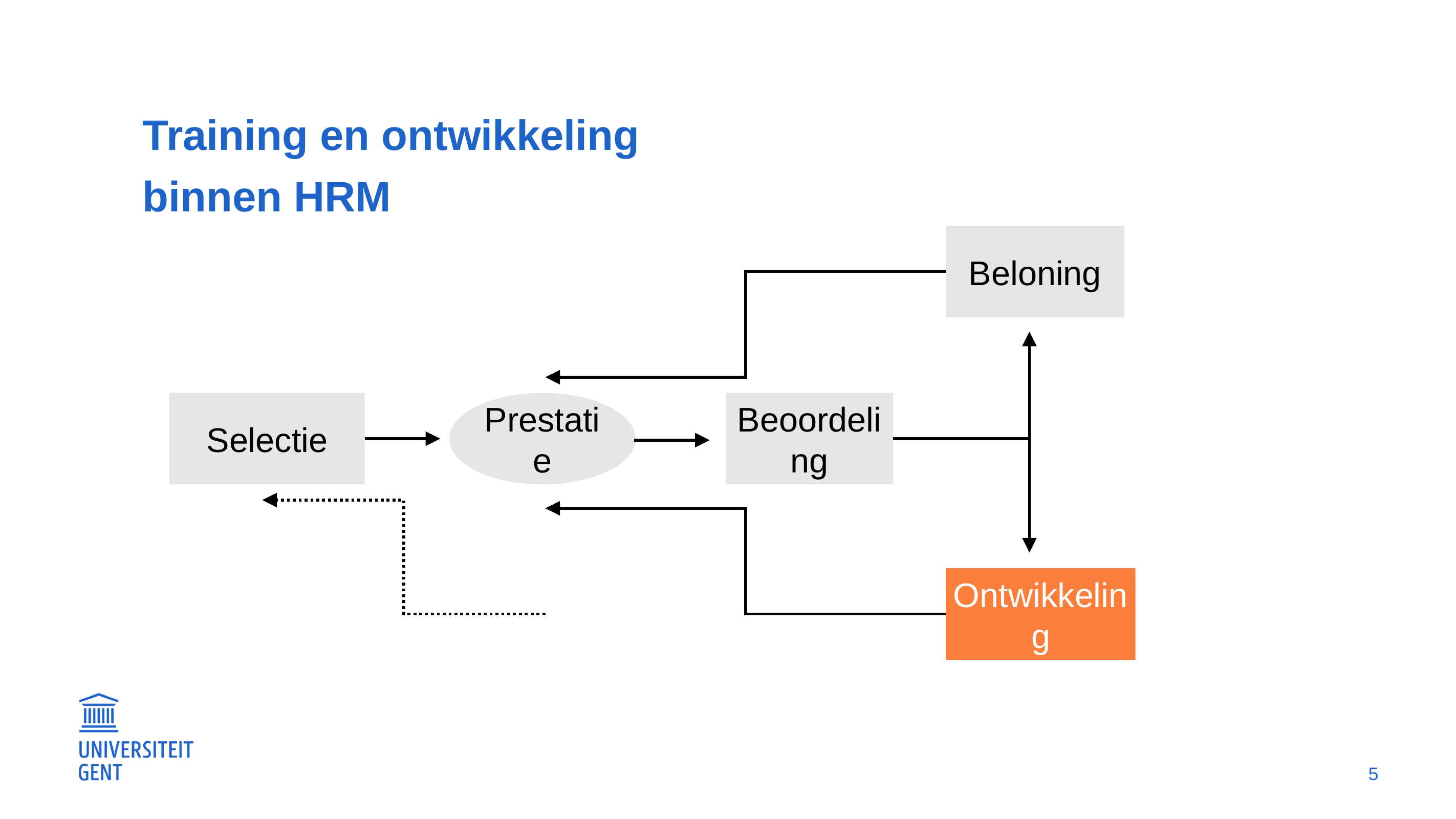

Training en ontwikkeling binnen HRM
Beloning
Beoordeling
Prestatie
Selectie
Ontwikkeling
5